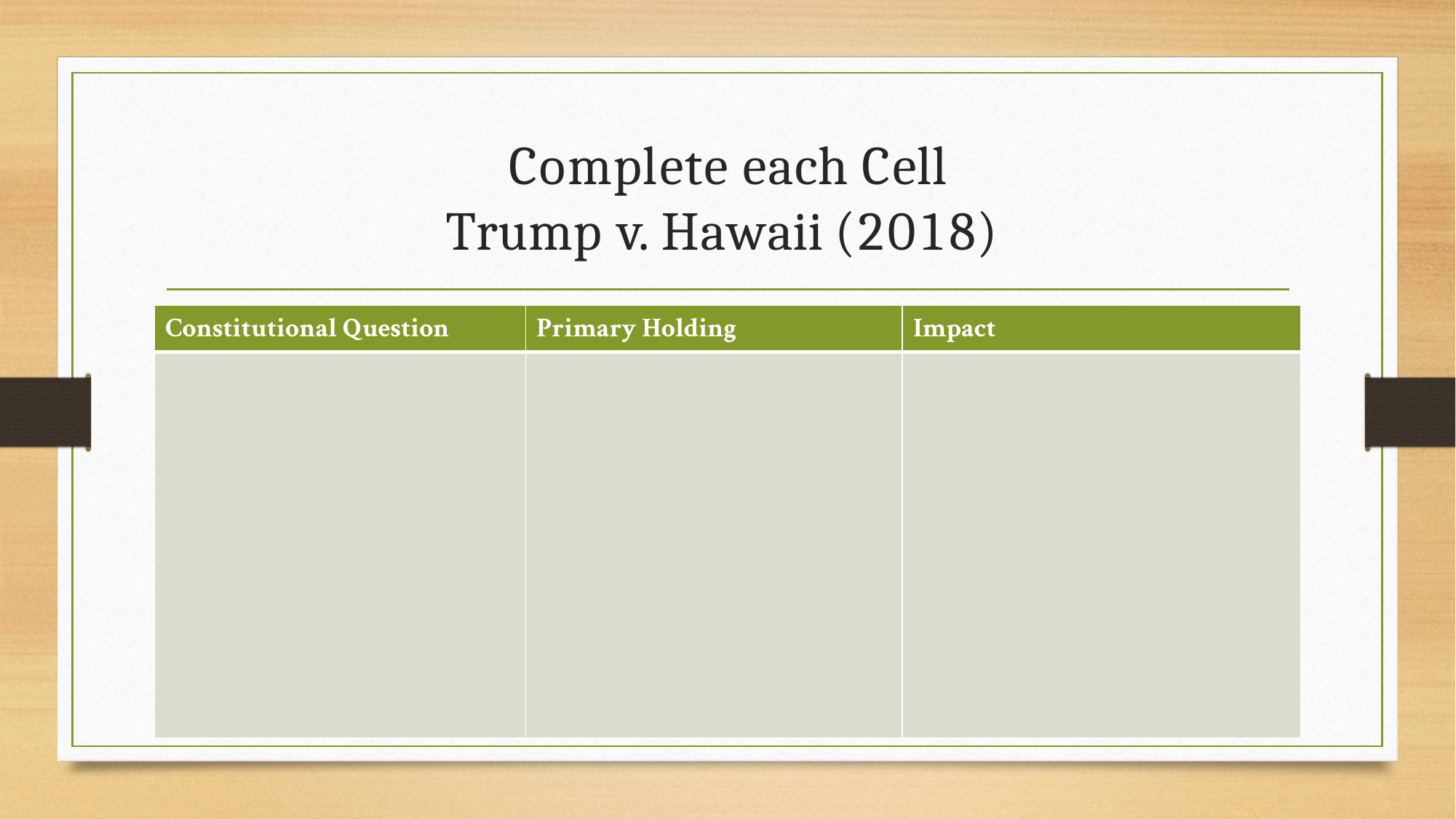

# Complete each Cell Trump v. Hawaii (2018)
| Constitutional Question | Primary Holding | Impact |
| --- | --- | --- |
|  |  |  |